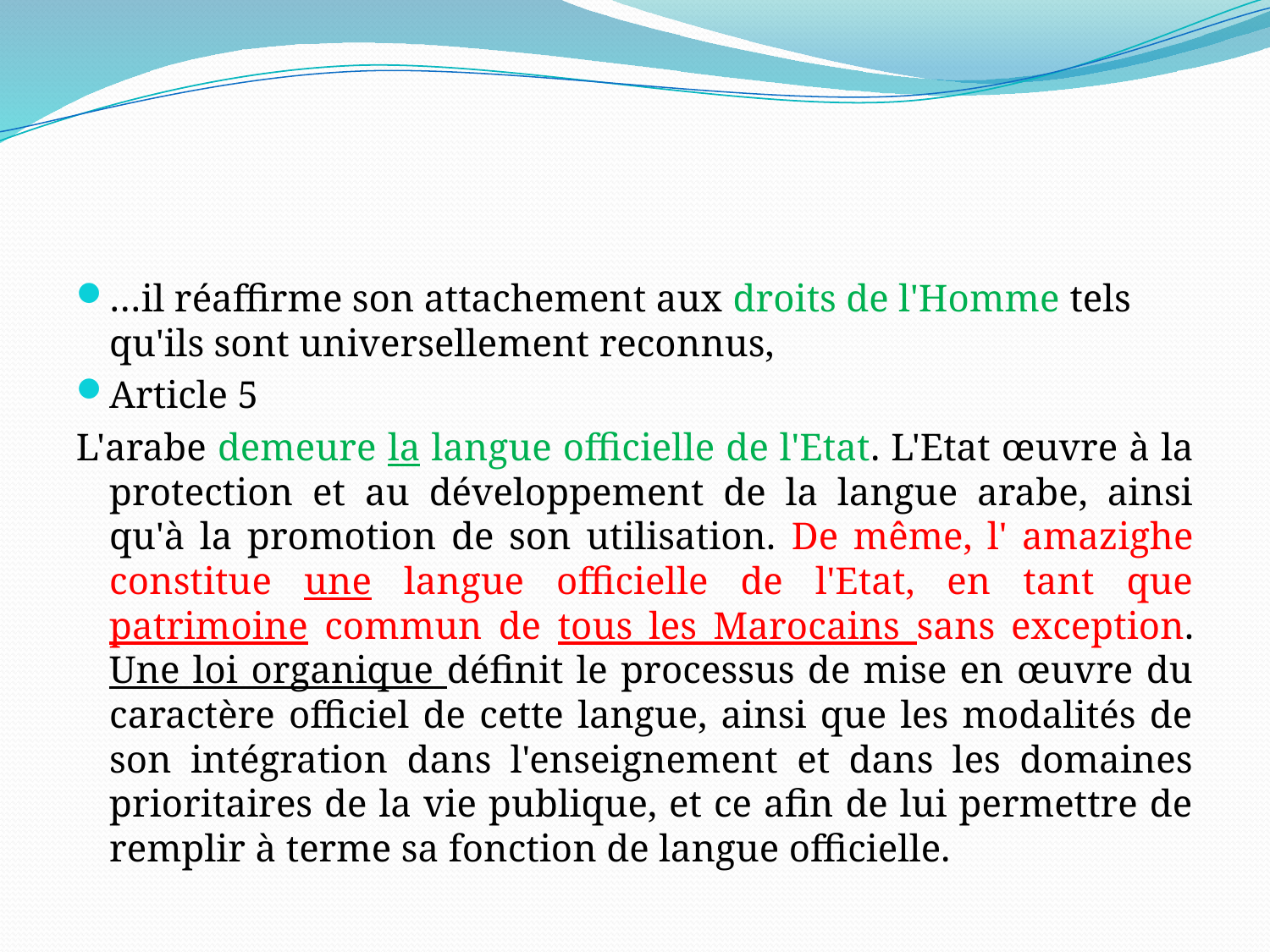

…il réaffirme son attachement aux droits de l'Homme tels qu'ils sont universellement reconnus,
Article 5
L'arabe demeure la langue officielle de l'Etat. L'Etat œuvre à la protection et au développement de la langue arabe, ainsi qu'à la promotion de son utilisation. De même, l' amazighe constitue une langue officielle de l'Etat, en tant que patrimoine commun de tous les Marocains sans exception. Une loi organique définit le processus de mise en œuvre du caractère officiel de cette langue, ainsi que les modalités de son intégration dans l'enseignement et dans les domaines prioritaires de la vie publique, et ce afin de lui permettre de remplir à terme sa fonction de langue officielle.